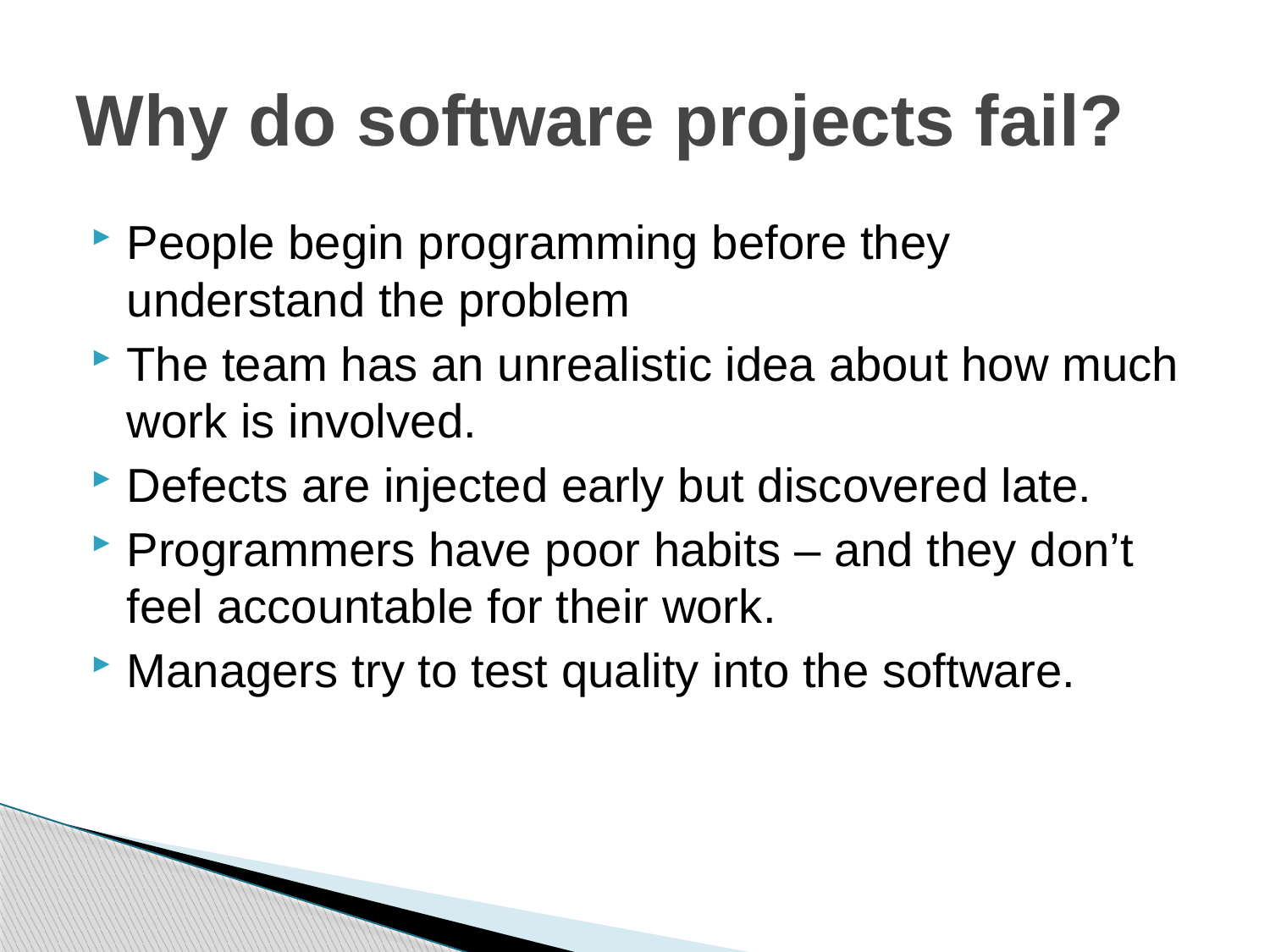

# Why do software projects fail?
People begin programming before they understand the problem
The team has an unrealistic idea about how much work is involved.
Defects are injected early but discovered late.
Programmers have poor habits – and they don’t feel accountable for their work.
Managers try to test quality into the software.